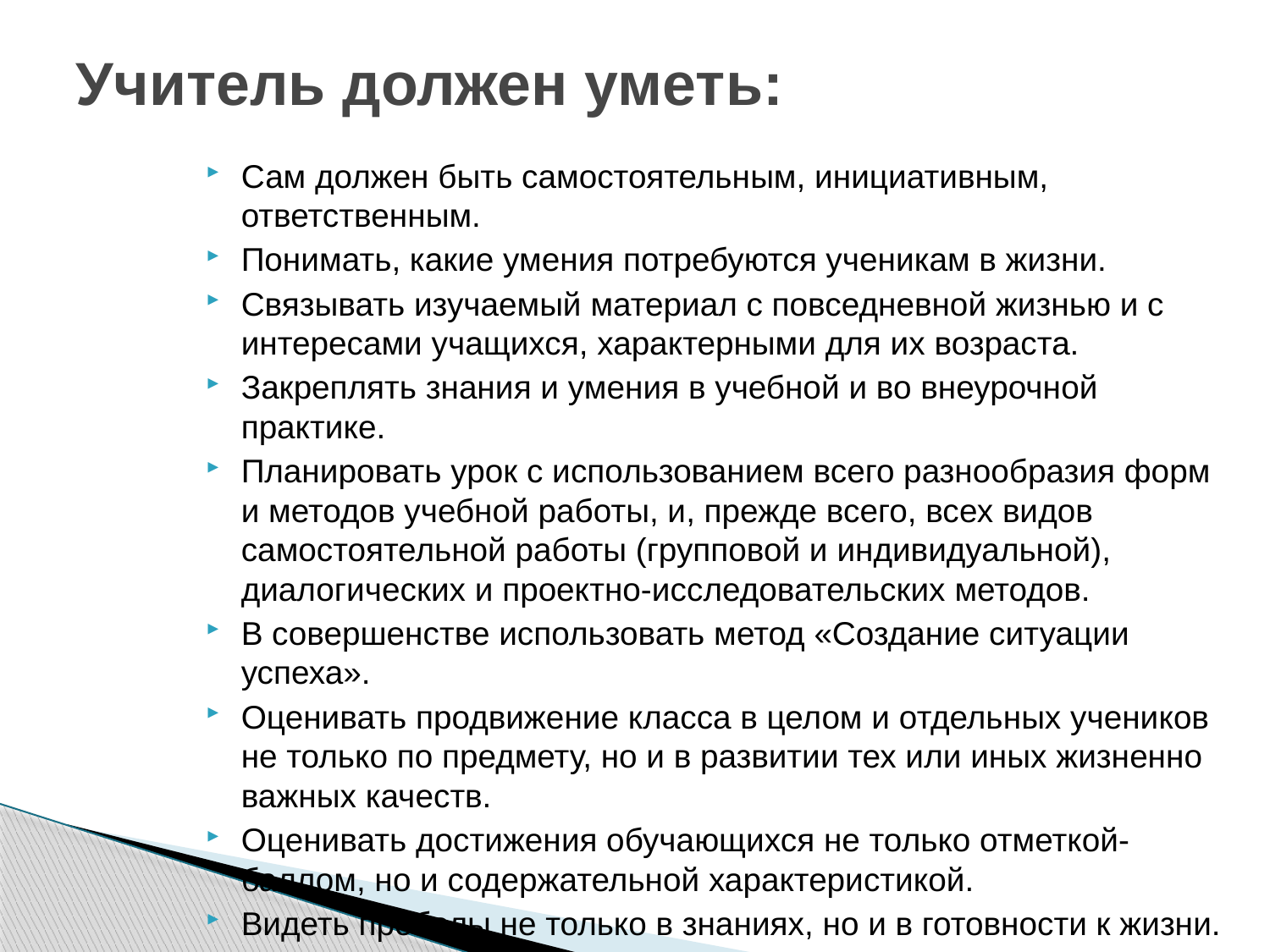

# Учитель должен уметь:
Сам должен быть самостоятельным, инициативным, ответственным.
Понимать, какие умения потребуются ученикам в жизни.
Связывать изучаемый материал с повседневной жизнью и с интересами учащихся, характерными для их возраста.
Закреплять знания и умения в учебной и во внеурочной практике.
Планировать урок с использованием всего разнообразия форм и методов учебной работы, и, прежде всего, всех видов самостоятельной работы (групповой и индивидуальной), диалогических и проектно-исследовательских методов.
В совершенстве использовать метод «Создание ситуации успеха».
Оценивать продвижение класса в целом и отдельных учеников не только по предмету, но и в развитии тех или иных жизненно важных качеств.
Оценивать достижения обучающихся не только отметкой-баллом, но и содержательной характеристикой.
Видеть пробелы не только в знаниях, но и в готовности к жизни.